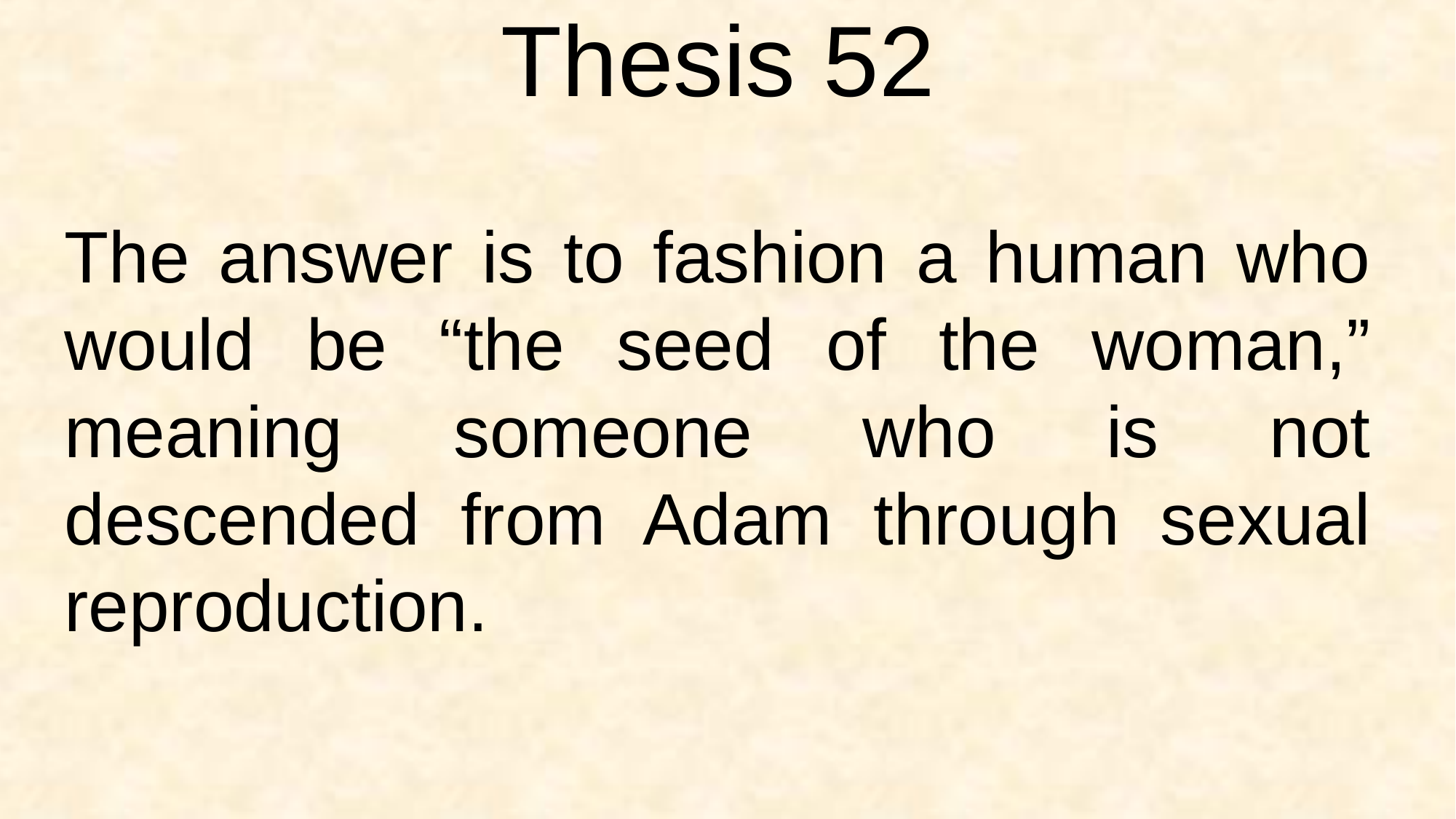

Thesis 52

The answer is to fashion a human who would be “the seed of the woman,” meaning someone who is not descended from Adam through sexual reproduction.